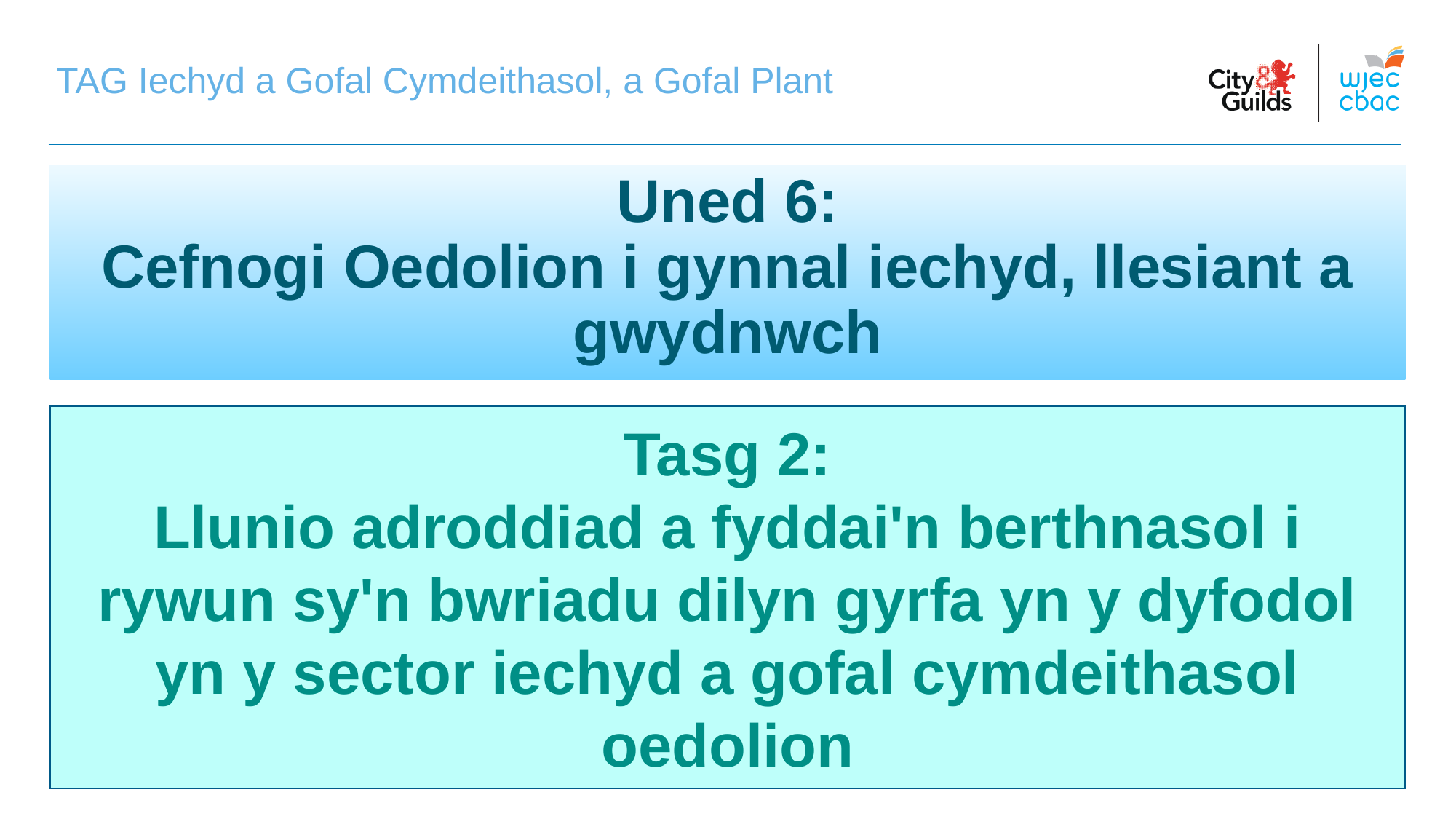

TAG Iechyd a Gofal Cymdeithasol, a Gofal Plant
TGAU Iechyd a Gofal Cymdeithasol, a Gofal Plant
Uned 6:
Cefnogi Oedolion i gynnal iechyd, llesiant a gwydnwch
Tasg 2:
Llunio adroddiad a fyddai'n berthnasol i rywun sy'n bwriadu dilyn gyrfa yn y dyfodol yn y sector iechyd a gofal cymdeithasol oedolion